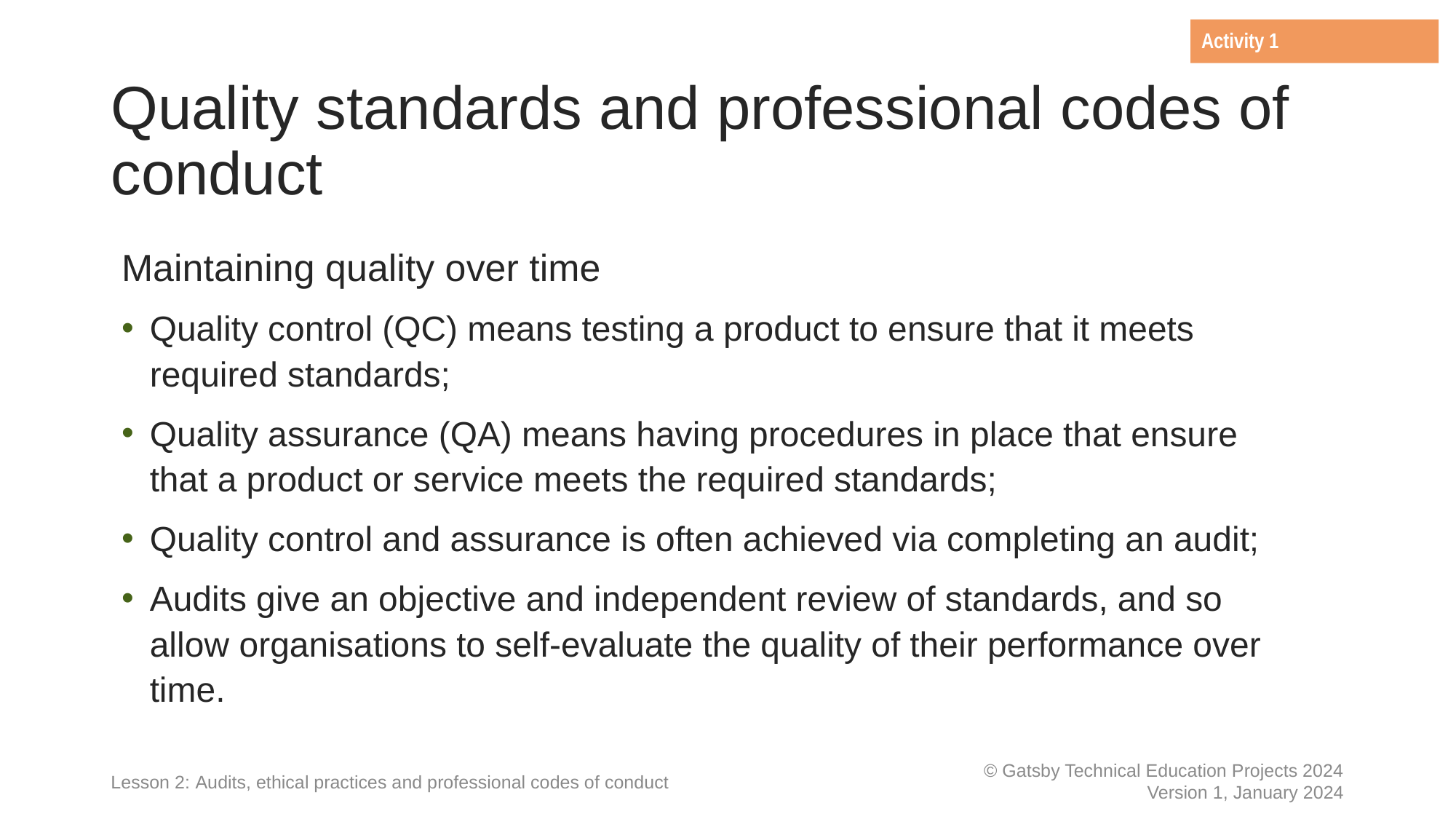

Activity 1
# Quality standards and professional codes of conduct
Maintaining quality over time
Quality control (QC) means testing a product to ensure that it meets required standards;
Quality assurance (QA) means having procedures in place that ensure that a product or service meets the required standards;
Quality control and assurance is often achieved via completing an audit;
Audits give an objective and independent review of standards, and so allow organisations to self-evaluate the quality of their performance over time.
Lesson 2: Audits, ethical practices and professional codes of conduct